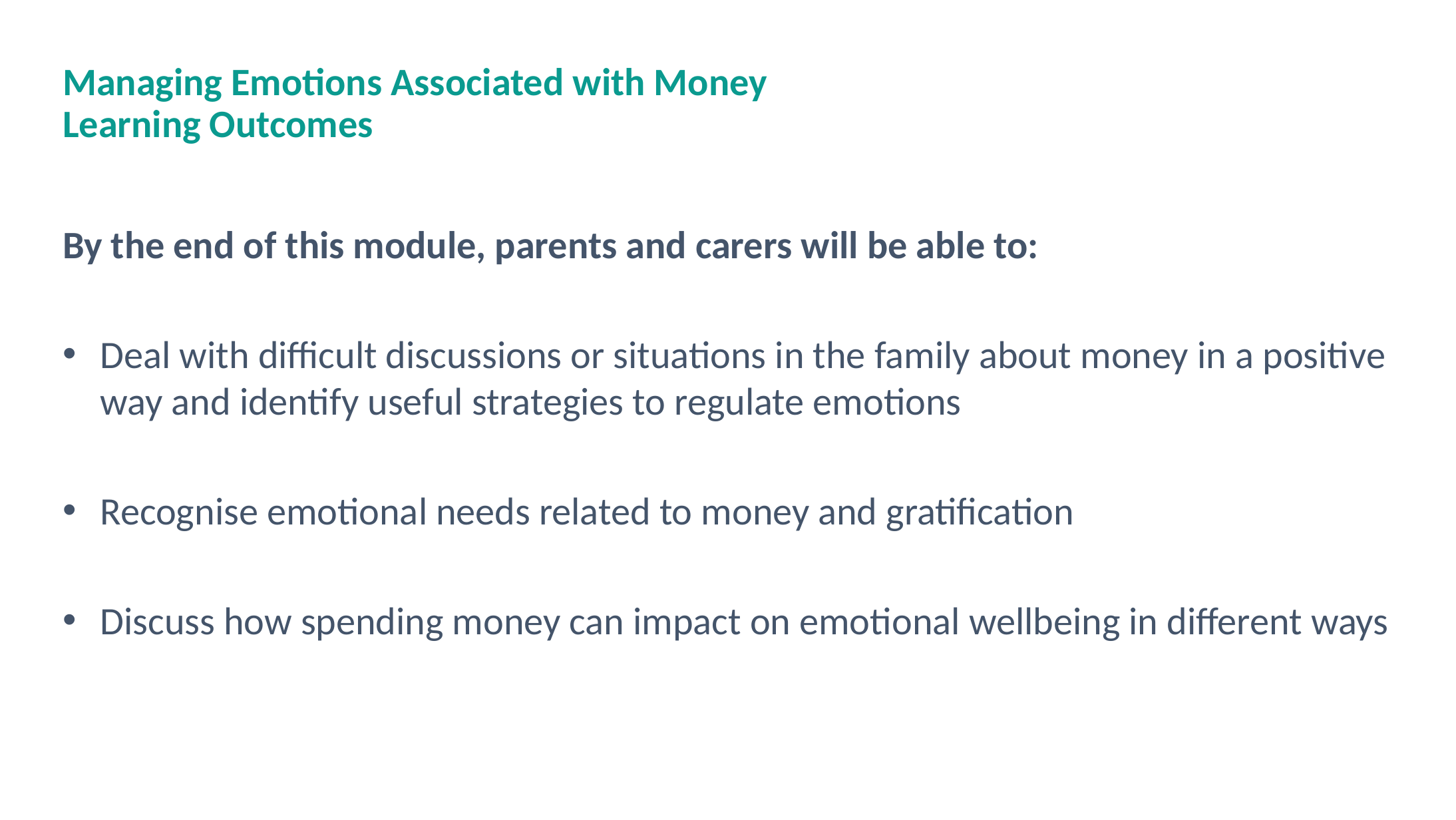

# Managing Emotions Associated with Money Learning Outcomes
By the end of this module, parents and carers will be able to:

Deal with difficult discussions or situations in the family about money in a positive way and identify useful strategies to regulate emotions

Recognise emotional needs related to money and gratification

Discuss how spending money can impact on emotional wellbeing in different ways